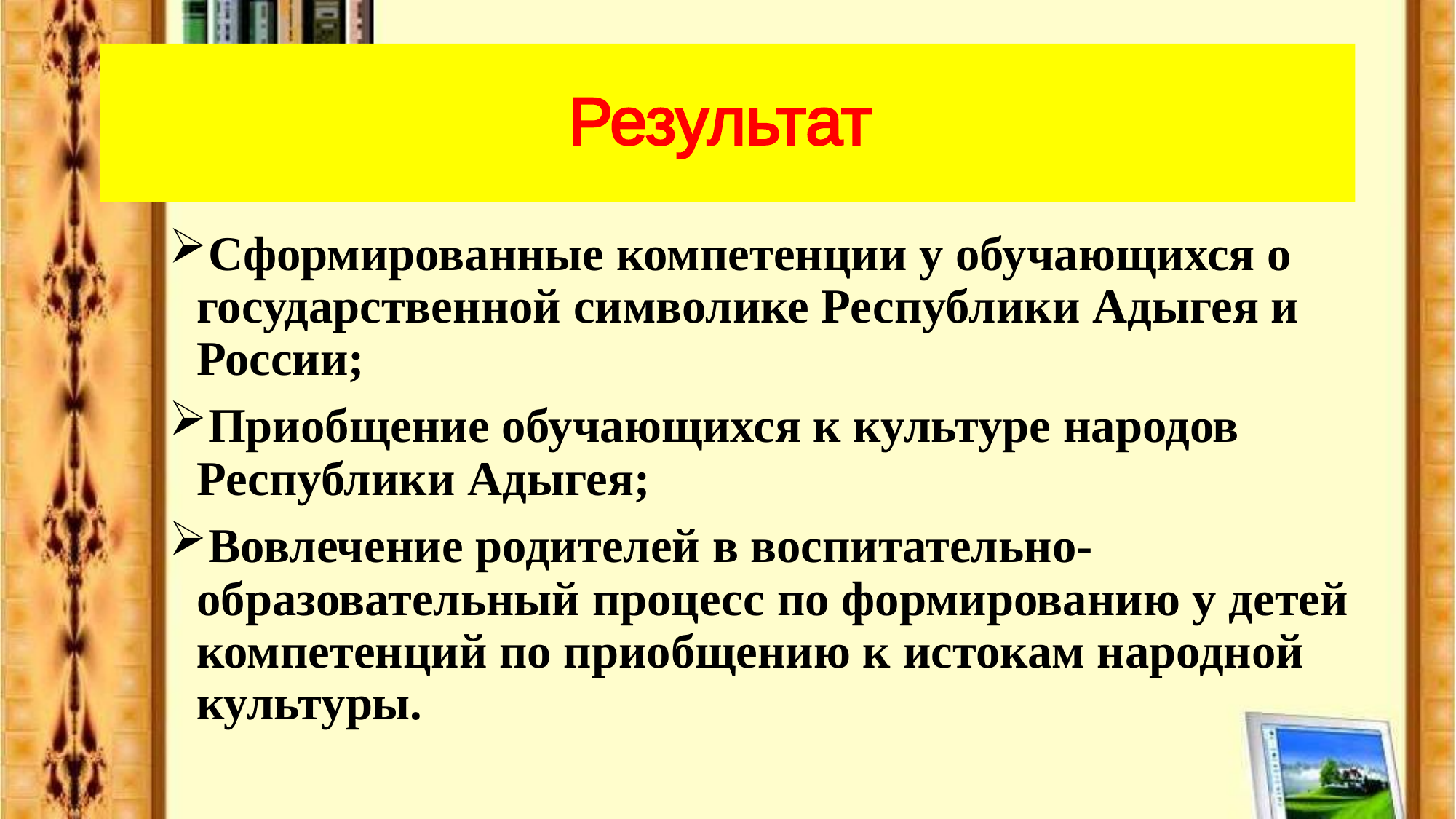

# Результат
Сформированные компетенции у обучающихся о государственной символике Республики Адыгея и России;
Приобщение обучающихся к культуре народов Республики Адыгея;
Вовлечение родителей в воспитательно- образовательный процесс по формированию у детей компетенций по приобщению к истокам народной культуры.